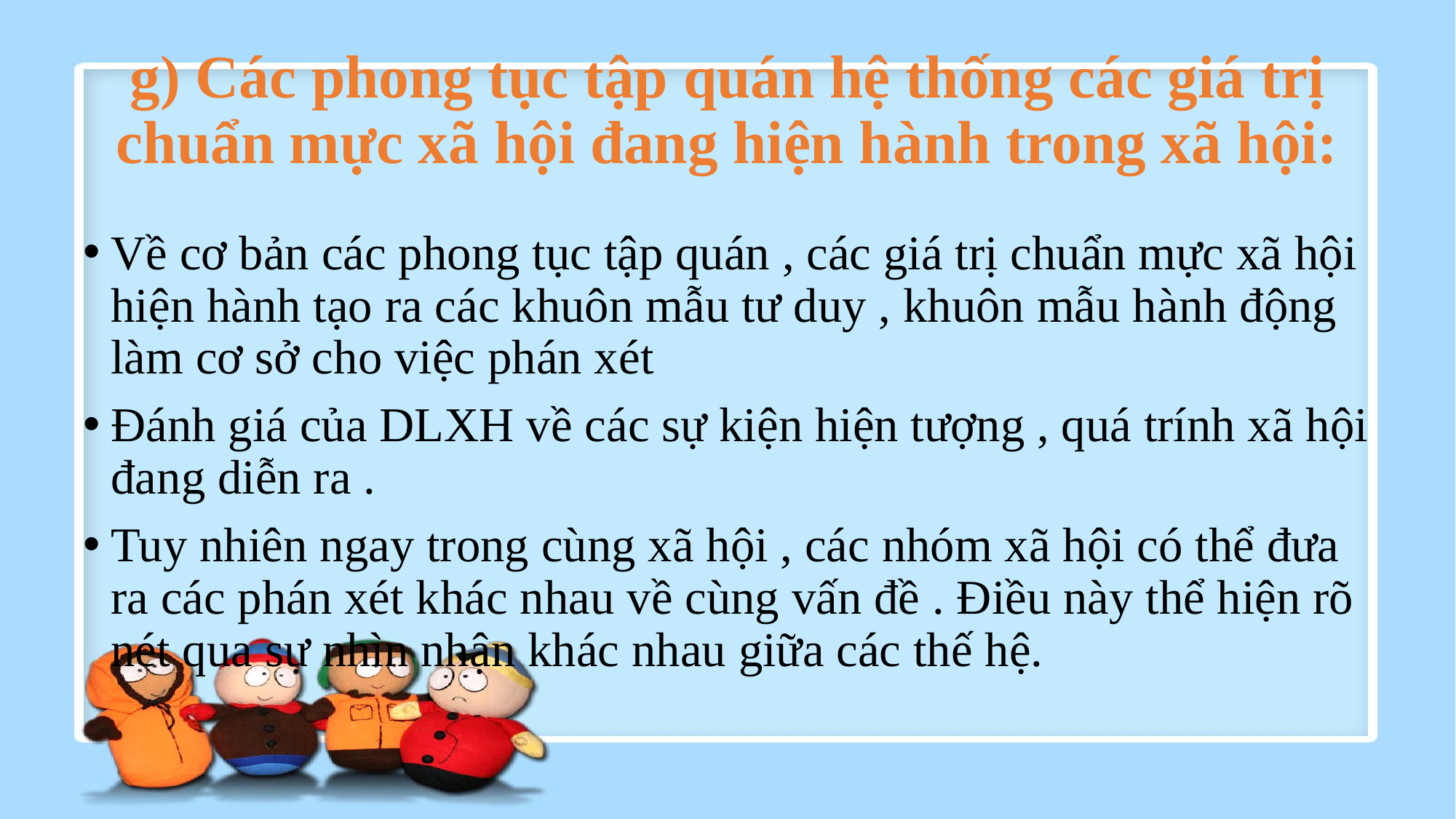

# g) Các phong tục tập quán hệ thống các giá trị chuẩn mực xã hội đang hiện hành trong xã hội:
Về cơ bản các phong tục tập quán , các giá trị chuẩn mực xã hội hiện hành tạo ra các khuôn mẫu tư duy , khuôn mẫu hành động làm cơ sở cho việc phán xét
Đánh giá của DLXH về các sự kiện hiện tượng , quá trính xã hội đang diễn ra .
Tuy nhiên ngay trong cùng xã hội , các nhóm xã hội có thể đưa ra các phán xét khác nhau về cùng vấn đề . Điều này thể hiện rõ nét qua sự nhìn nhận khác nhau giữa các thế hệ.